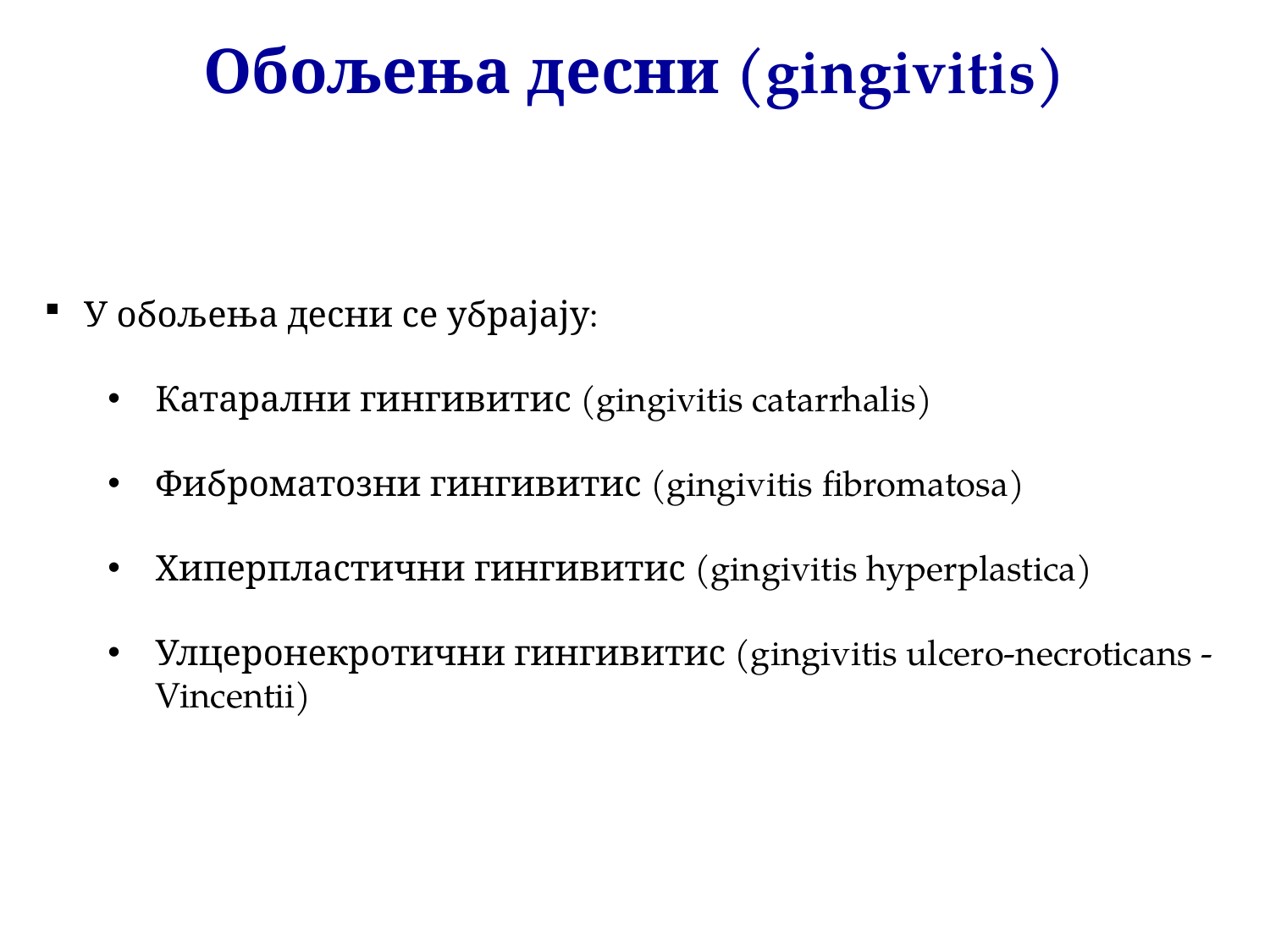

Обољења десни (gingivitis)

У обољења десни се убрајају:

Катарални гингивитис (gingivitis catarrhalis)

Фиброматозни гингивитис (gingivitis fibromatosa)

Хиперпластични гингивитис (gingivitis hyperplastica)

Улцеронекротични гингивитис (gingivitis ulcero-necroticans - Vincentii)